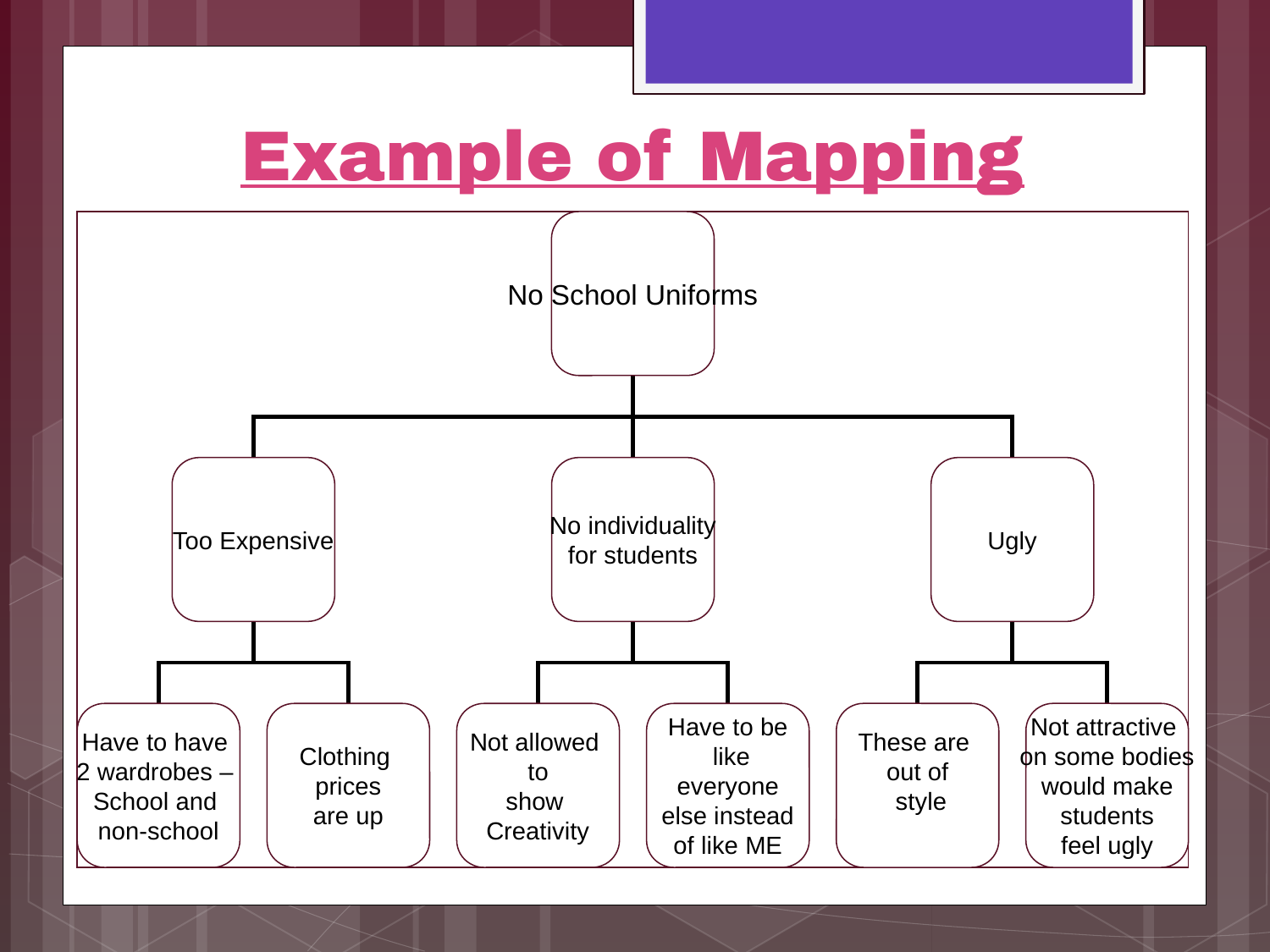

# Example of Mapping

No School Uniforms
Too Expensive
No individuality
for students
Ugly
Have to have
2 wardrobes –
School and
non-school
Clothing
prices
are up
Not allowed
to
show
Creativity
Have to be
 like
everyone
else instead
of like ME
These are
out of
 style
Not attractive
on some bodies
would make
students
feel ugly